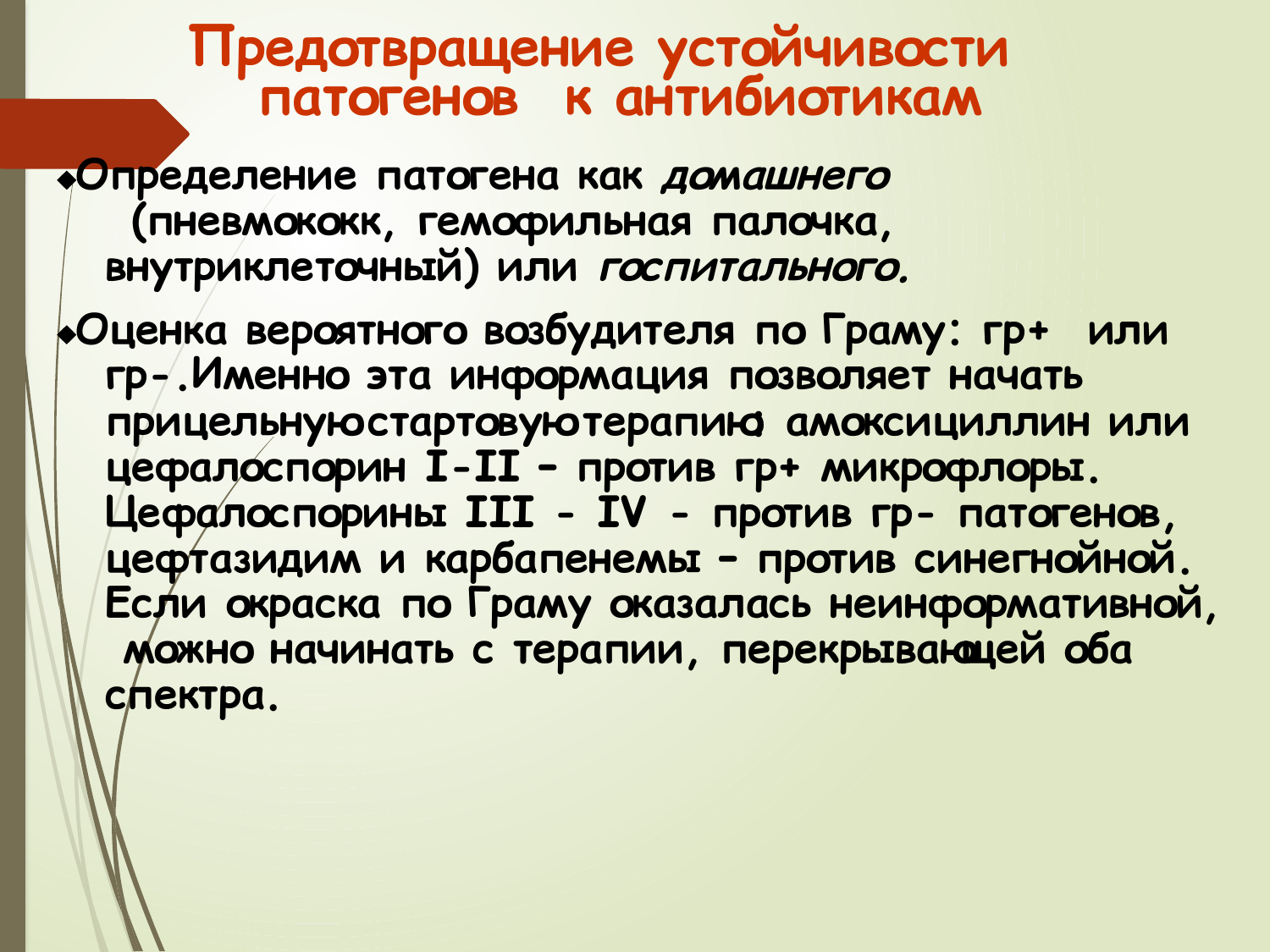

# Предотвращение устойчивости патогенов  к антибиотикам
♦Определение патогена как домашнего
    (пневмококк, гемофильная палочка, внутриклеточный) или госпитального.
♦Оценка вероятного возбудителя по Граму: гр+  или гр-.Именно эта информация позволяет начать прицельную стартовую терапию: амоксициллин или цефалоспорин I-II – против гр+ микрофлоры. Цефалоспорины III - IV - против гр- патогенов, цефтазидим и карбапенемы – против синегнойной. Если окраска по Граму оказалась неинформативной,  можно начинать с терапии, перекрывающей оба спектра.